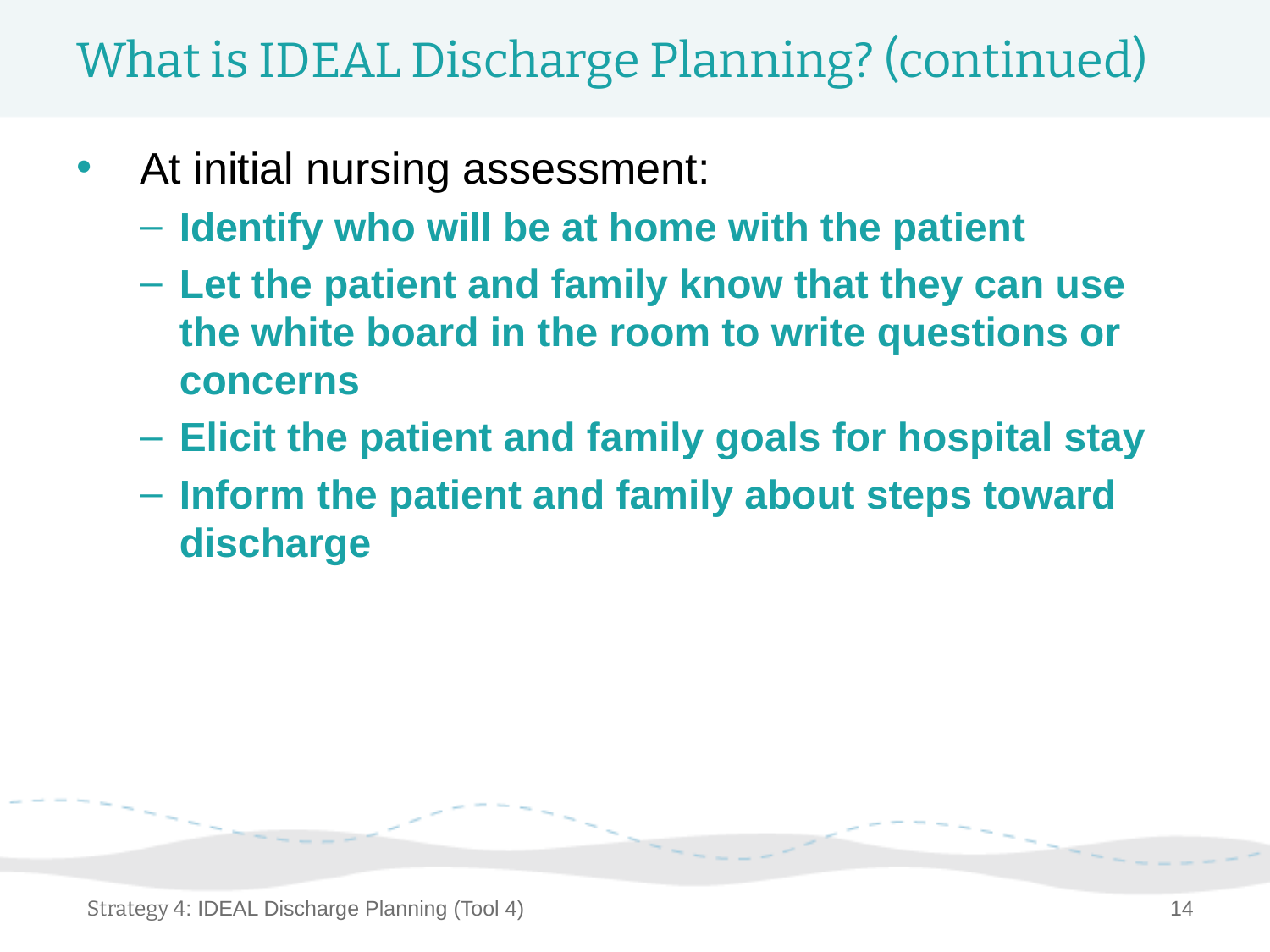

# What is IDEAL Discharge Planning? (continued)
At initial nursing assessment:
Identify who will be at home with the patient
Let the patient and family know that they can use the white board in the room to write questions or concerns
Elicit the patient and family goals for hospital stay
Inform the patient and family about steps toward discharge
Strategy 4: IDEAL Discharge Planning (Tool 4)
14